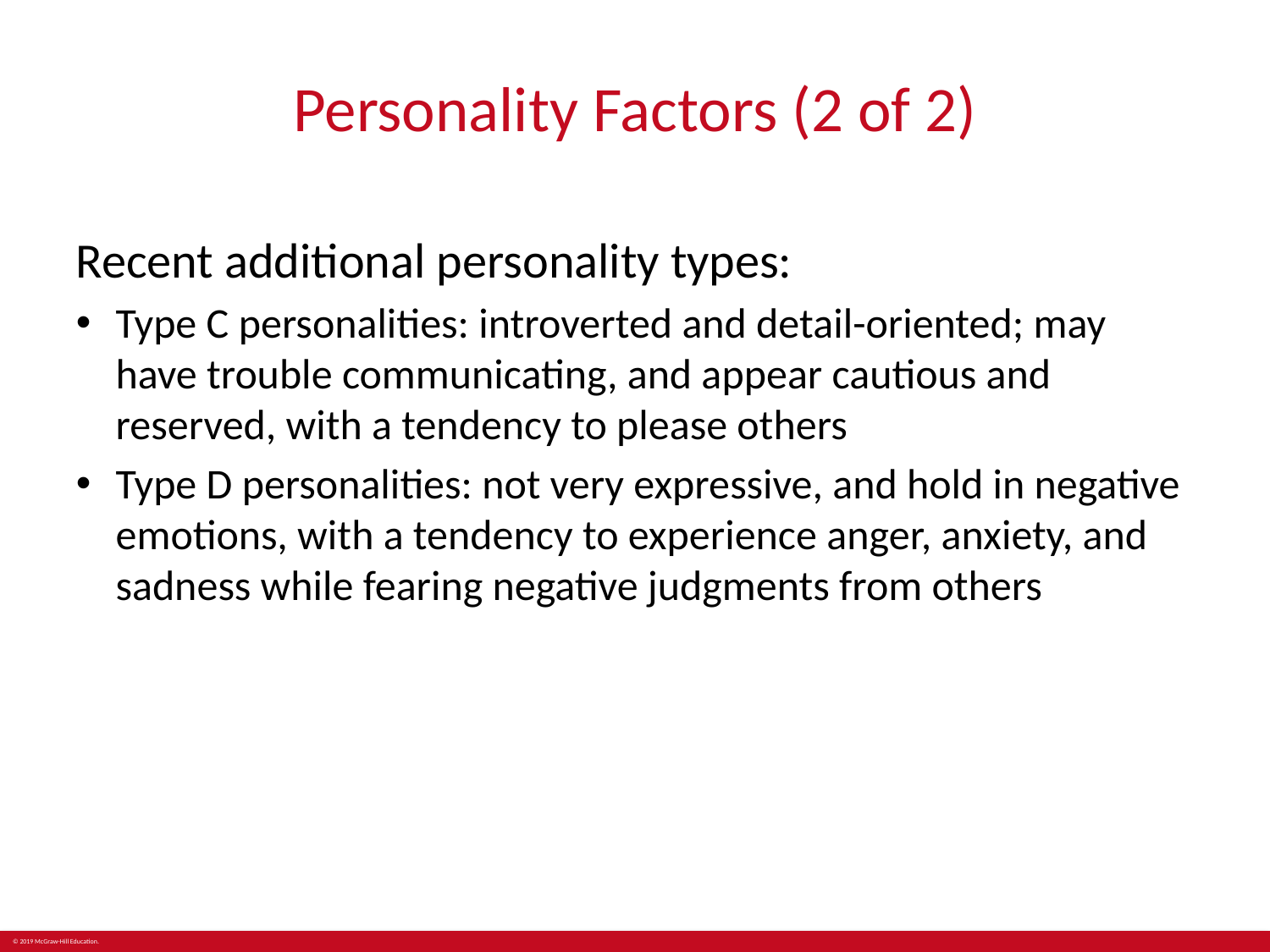

# Personality Factors (2 of 2)
Recent additional personality types:
Type C personalities: introverted and detail-oriented; may have trouble communicating, and appear cautious and reserved, with a tendency to please others
Type D personalities: not very expressive, and hold in negative emotions, with a tendency to experience anger, anxiety, and sadness while fearing negative judgments from others